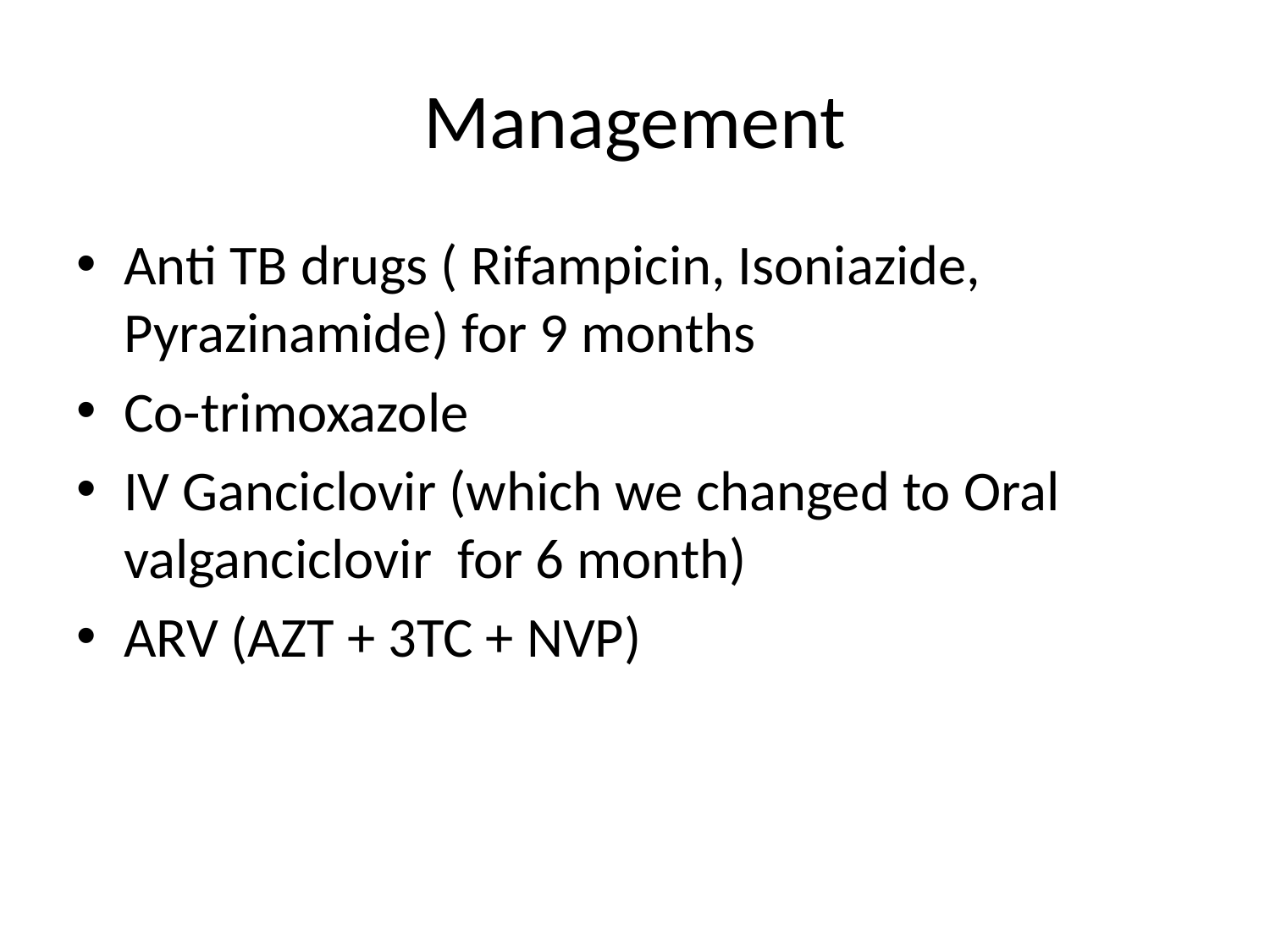

# Management
Anti TB drugs ( Rifampicin, Isoniazide, Pyrazinamide) for 9 months
Co-trimoxazole
IV Ganciclovir (which we changed to Oral valganciclovir  for 6 month)
ARV (AZT + 3TC + NVP)